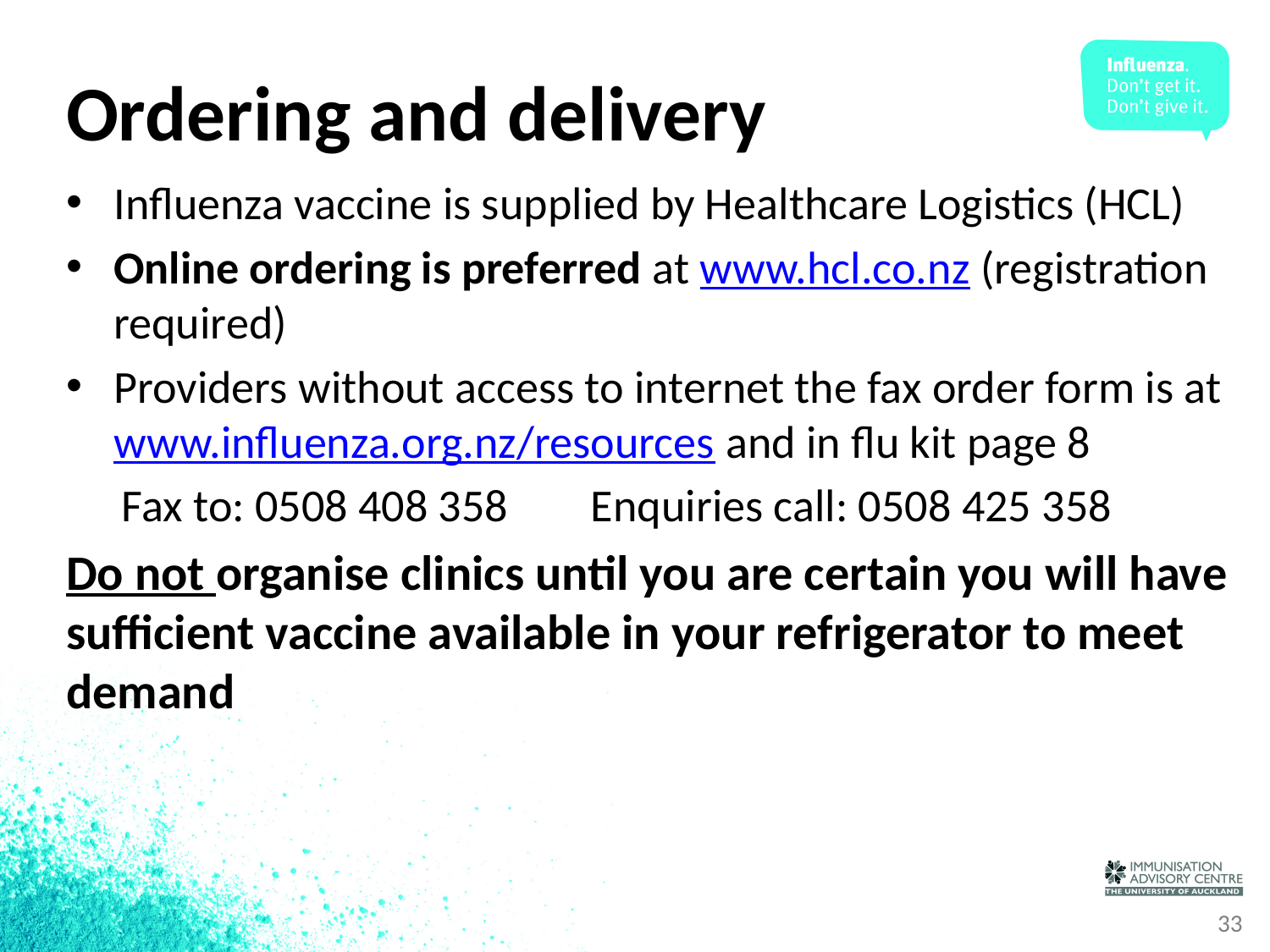

# Ordering and delivery
Influenza vaccine is supplied by Healthcare Logistics (HCL)
Online ordering is preferred at www.hcl.co.nz (registration required)
Providers without access to internet the fax order form is at www.influenza.org.nz/resources and in flu kit page 8
Fax to: 0508 408 358        Enquiries call: 0508 425 358
Do not organise clinics until you are certain you will have sufficient vaccine available in your refrigerator to meet demand

33